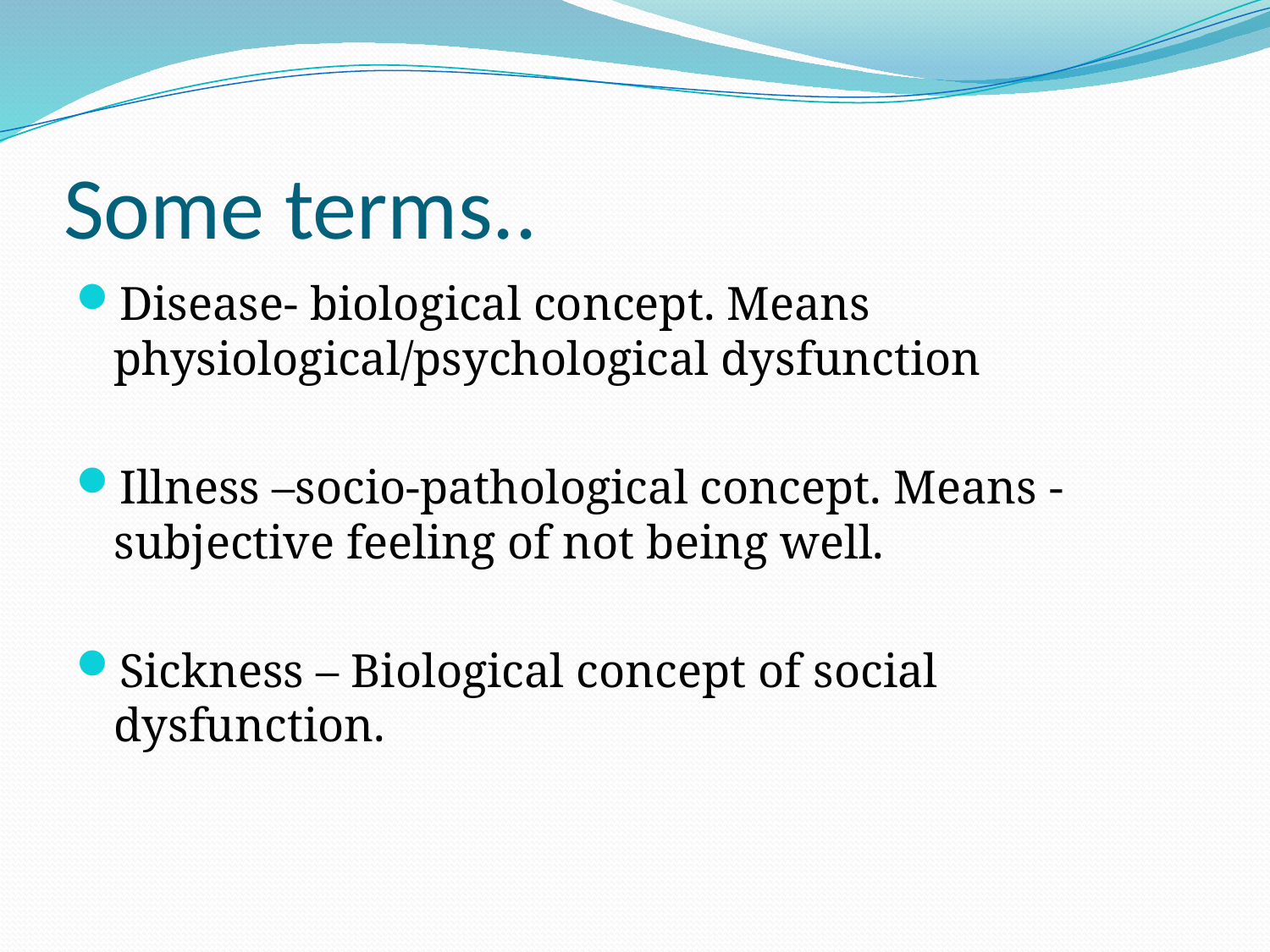

# Some terms..
Disease- biological concept. Means physiological/psychological dysfunction

Illness –socio-pathological concept. Means - subjective feeling of not being well.

Sickness – Biological concept of social dysfunction.